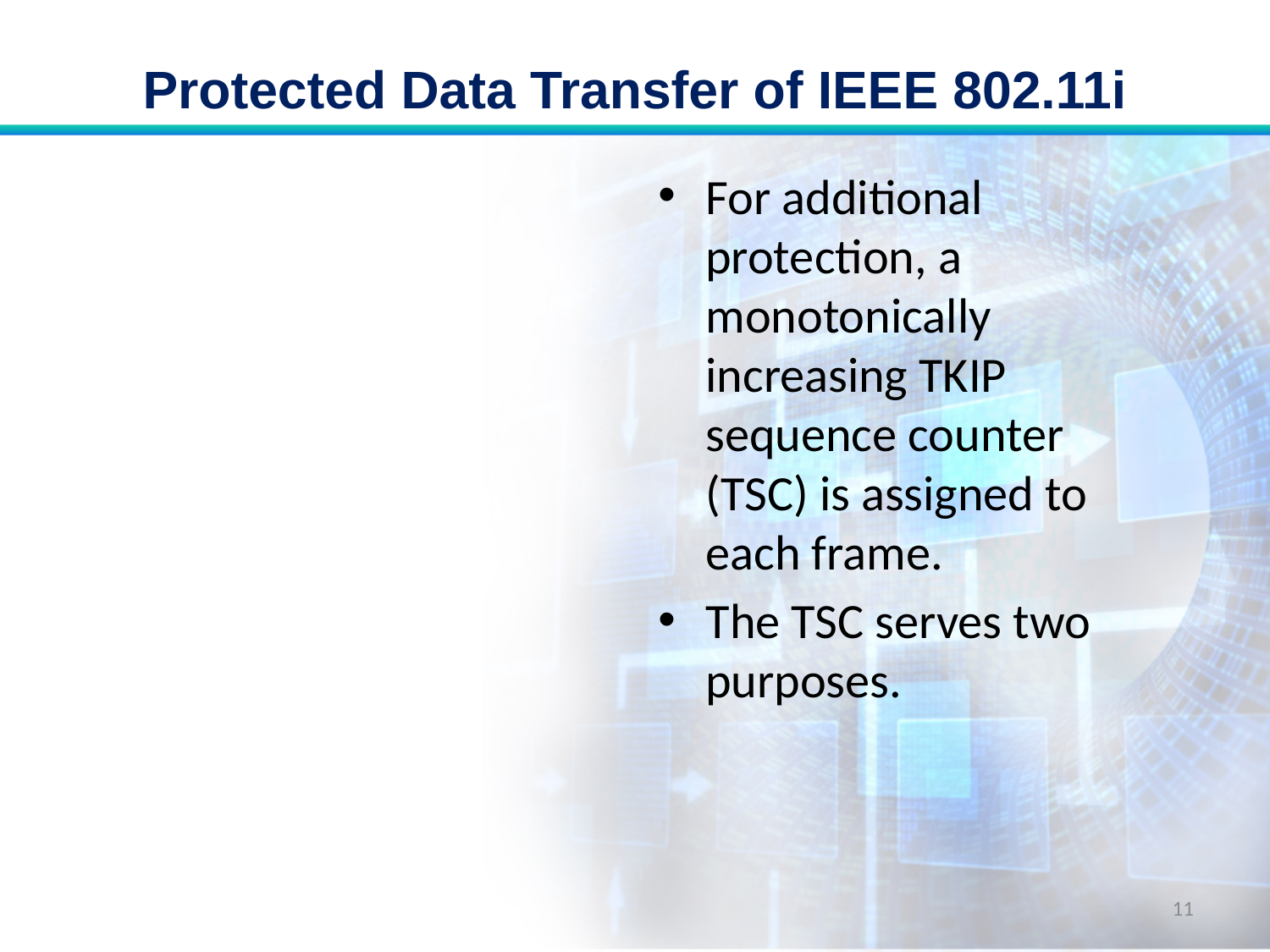

# Protected Data Transfer of IEEE 802.11i
For additional protection, a monotonically increasing TKIP sequence counter (TSC) is assigned to each frame.
The TSC serves two purposes.
11